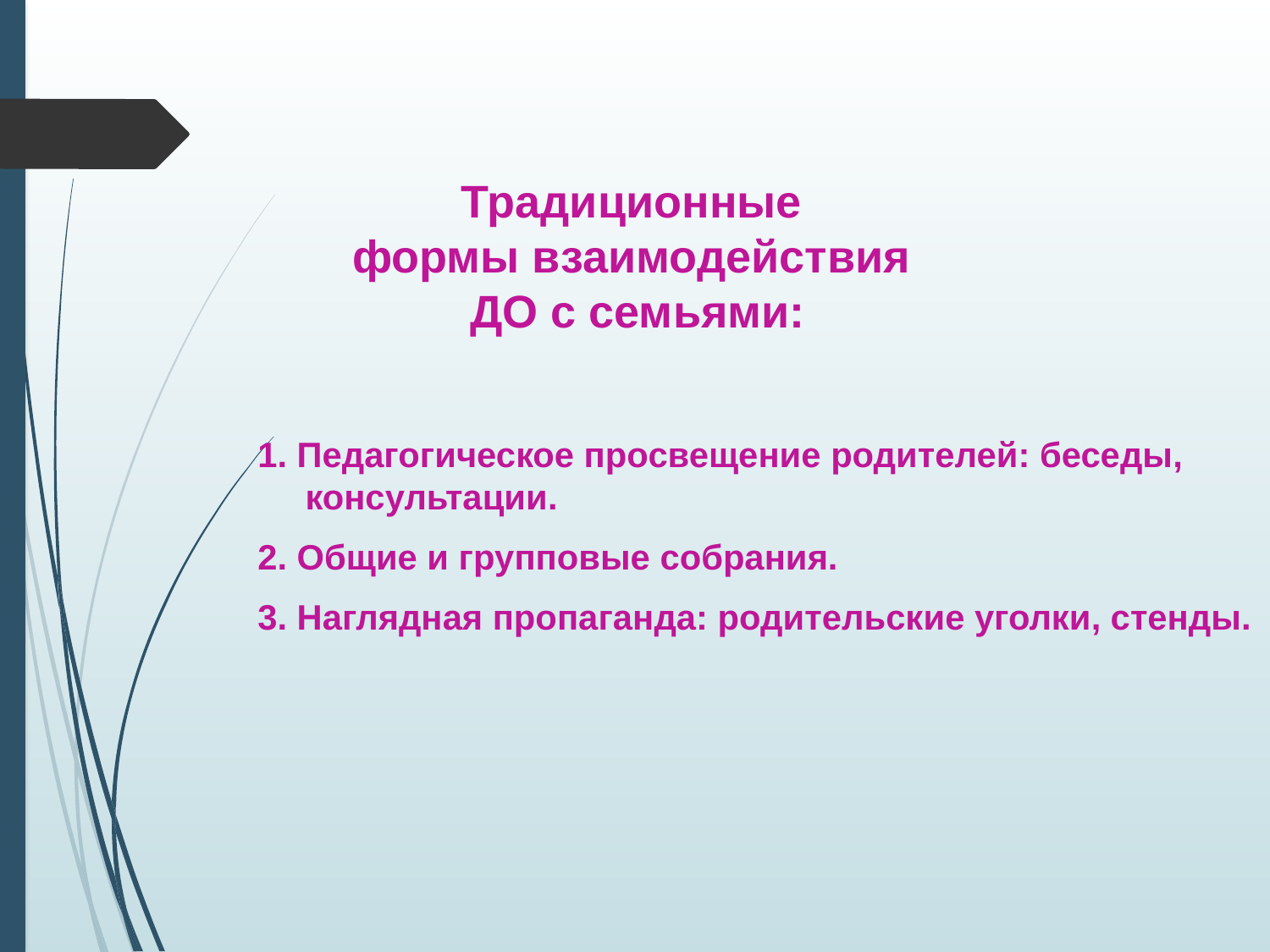

# Традиционные формы взаимодействия ДО с семьями:
1. Педагогическое просвещение родителей: беседы, консультации.
2. Общие и групповые собрания.
3. Наглядная пропаганда: родительские уголки, стенды.